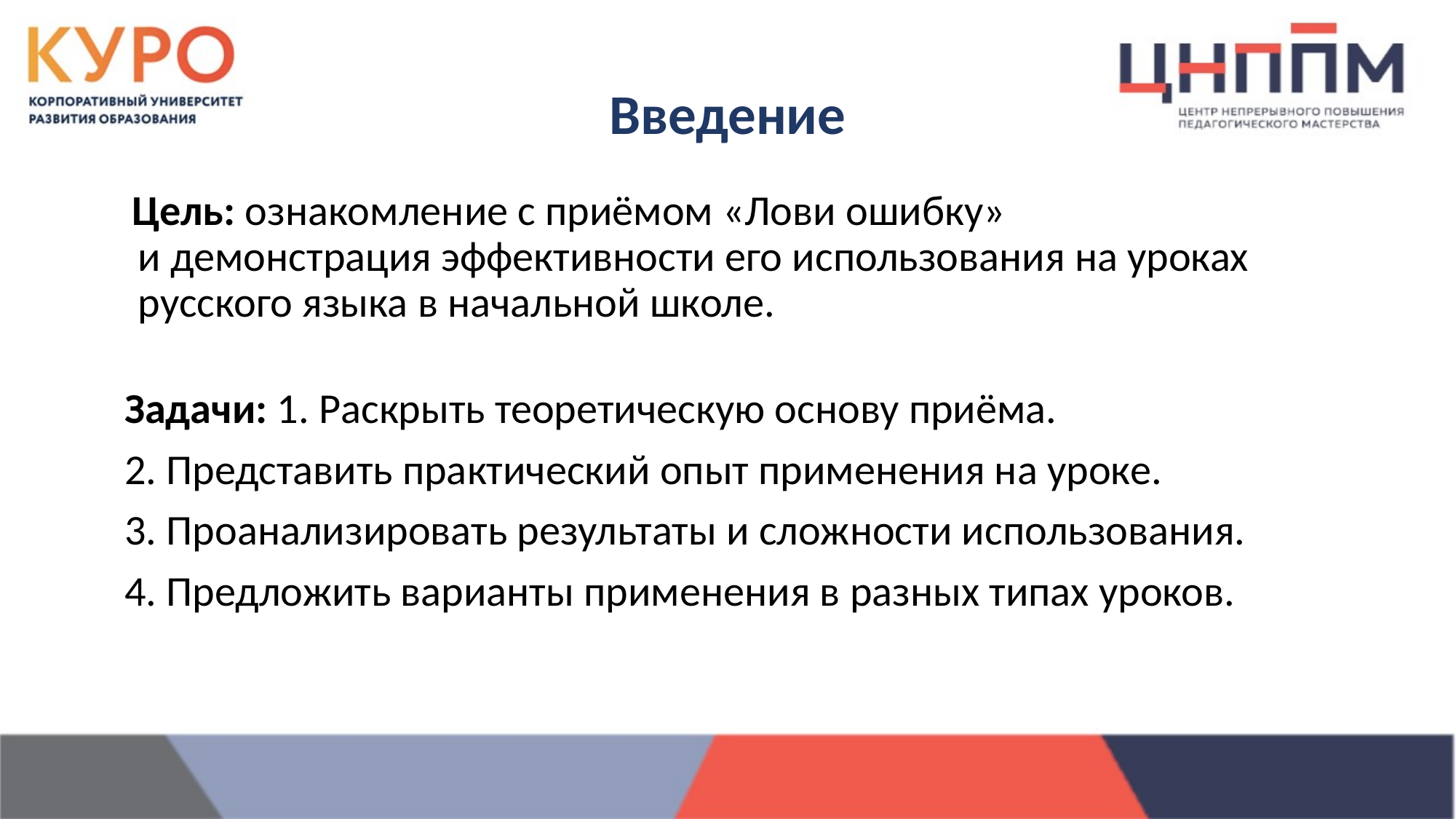

# Введение
Цель: ознакомление с приёмом «Лови ошибку» и демонстрация эффективности его использования на уроках русского языка в начальной школе.

Задачи: 1. Раскрыть теоретическую основу приёма.
2. Представить практический опыт применения на уроке.
3. Проанализировать результаты и сложности использования.
4. Предложить варианты применения в разных типах уроков.